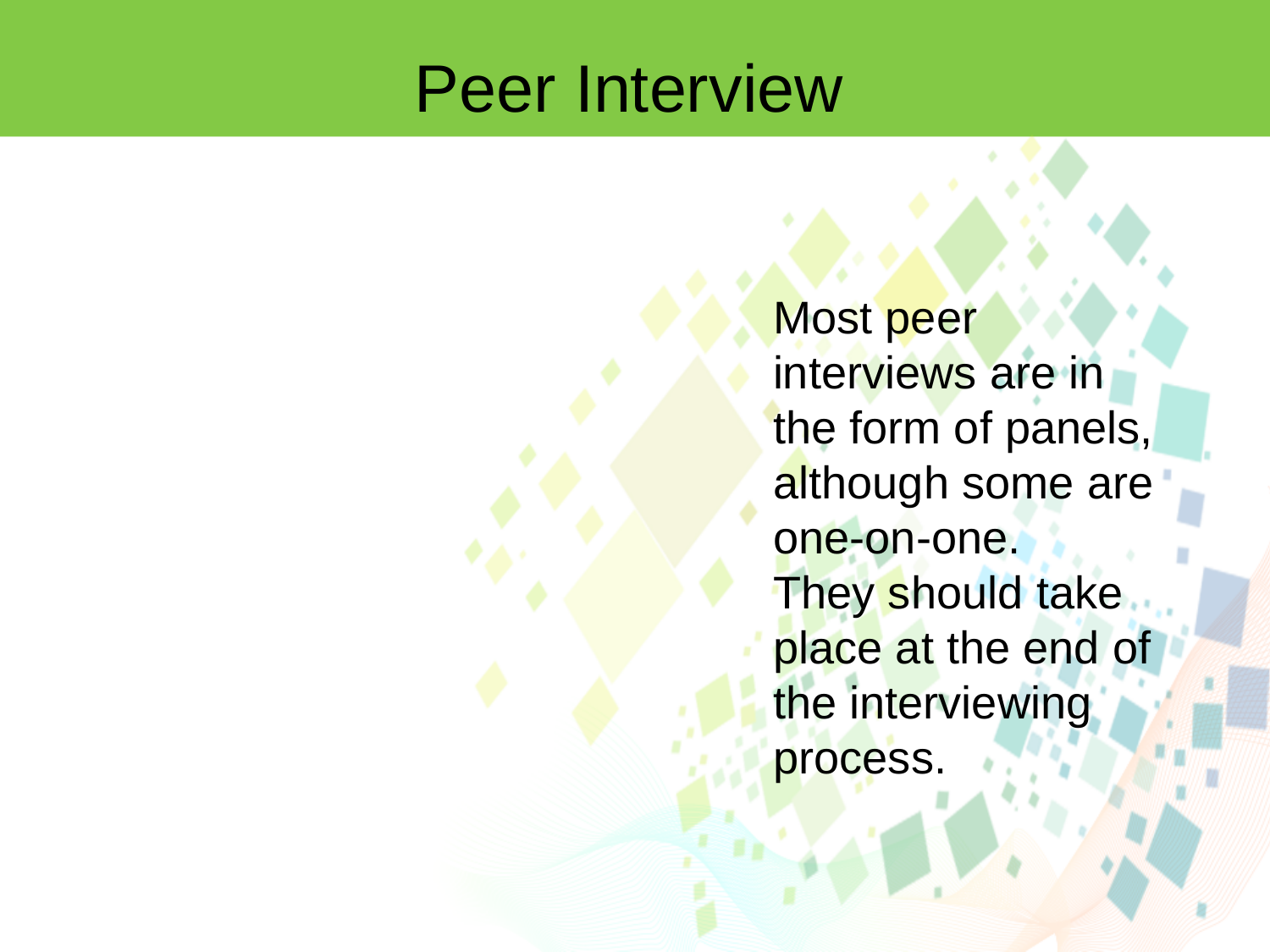

Peer Interview
Most peer interviews are in the form of panels, although some are one-on-one.
They should take place at the end of the interviewing process.